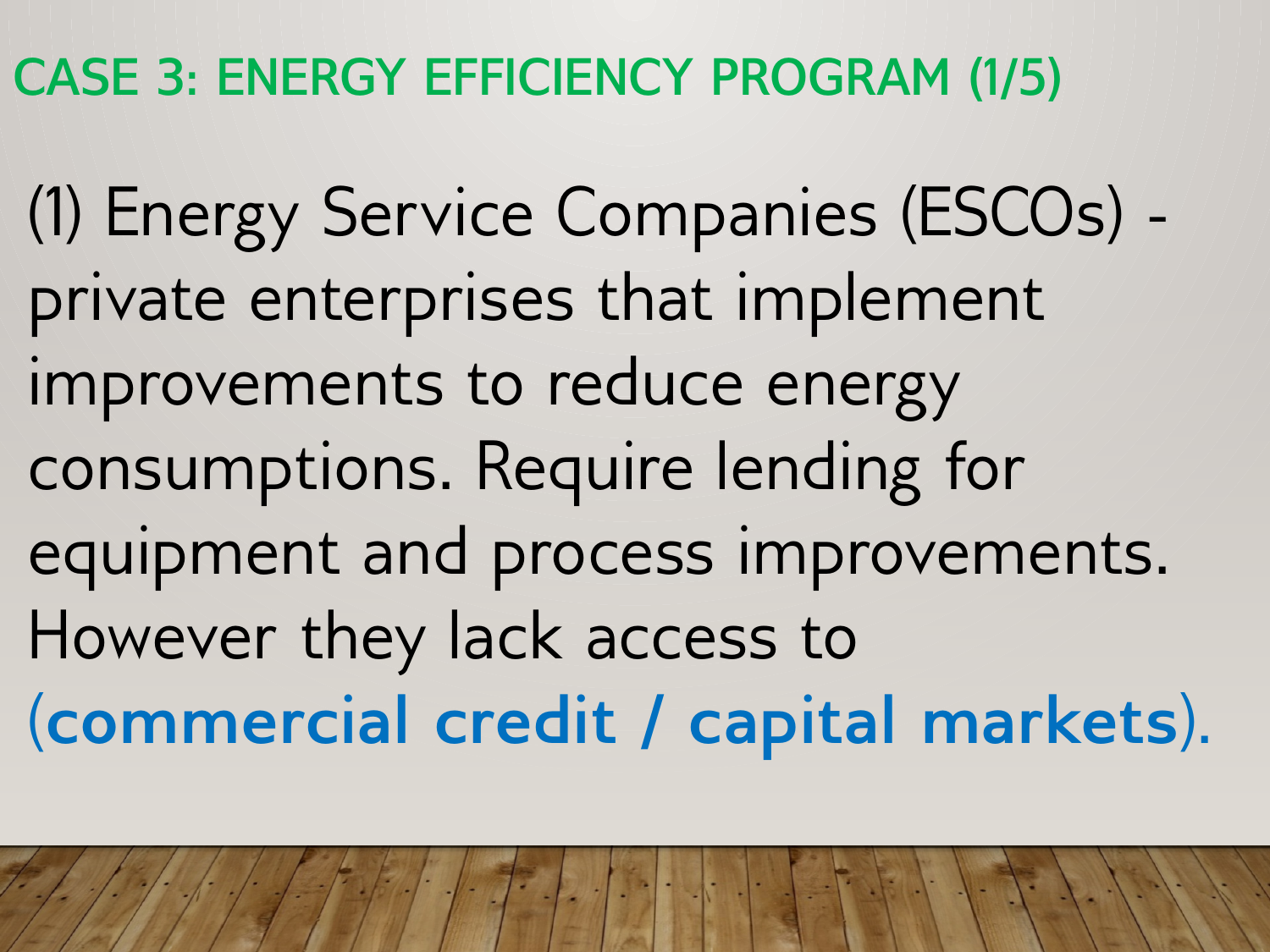

Case 3: Energy Efficiency Program (1/5)
(1) Energy Service Companies (ESCOs) - private enterprises that implement improvements to reduce energy consumptions. Require lending for equipment and process improvements. However they lack access to (commercial credit / capital markets).